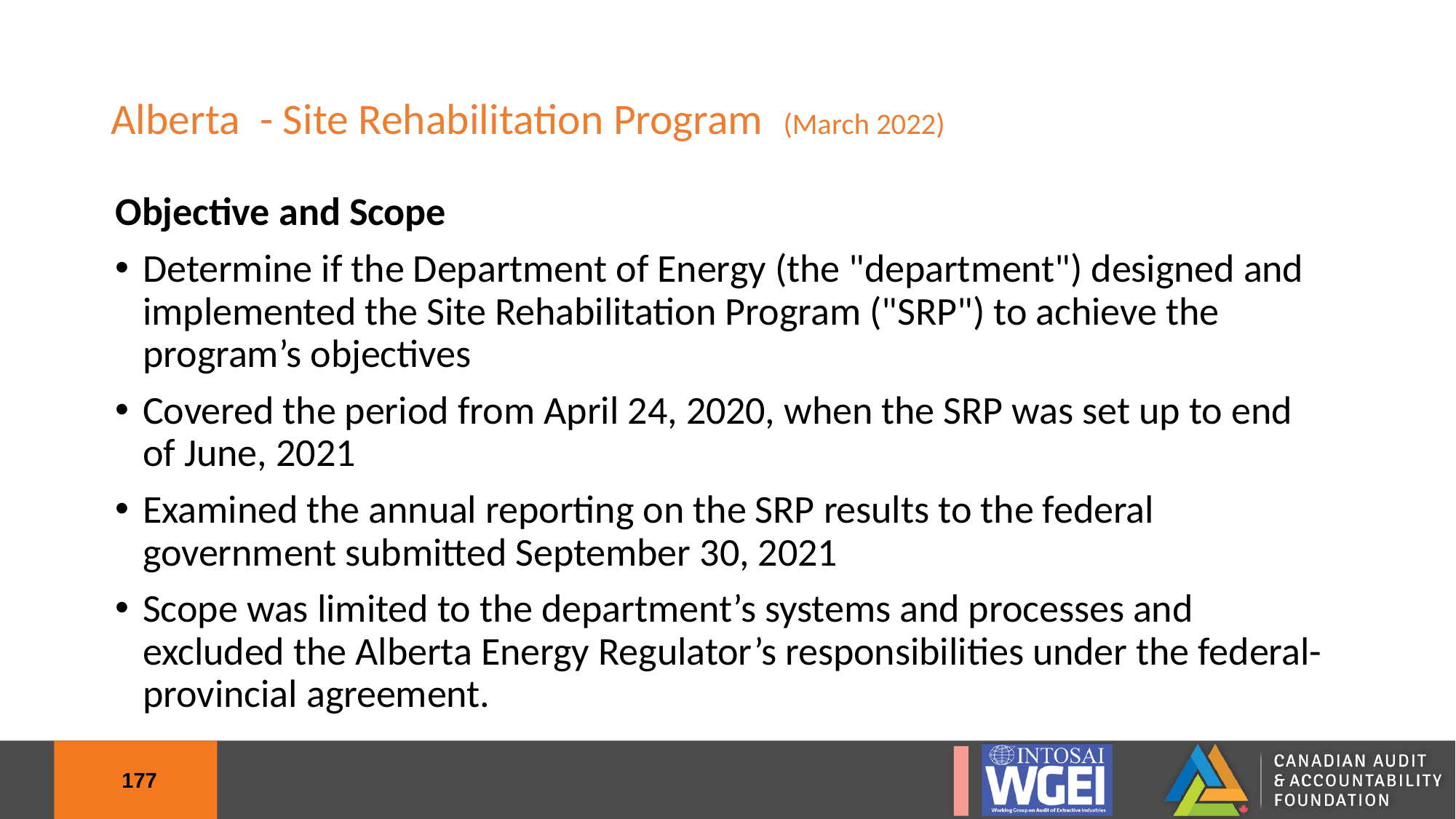

# Alberta  - Site Rehabilitation Program  (March 2022)
Objective and Scope
Determine if the Department of Energy (the "department") designed and implemented the Site Rehabilitation Program ("SRP") to achieve the program’s objectives
Covered the period from April 24, 2020, when the SRP was set up to end of June, 2021
Examined the annual reporting on the SRP results to the federal government submitted September 30, 2021
Scope was limited to the department’s systems and processes and excluded the Alberta Energy Regulator’s responsibilities under the federal-provincial agreement.